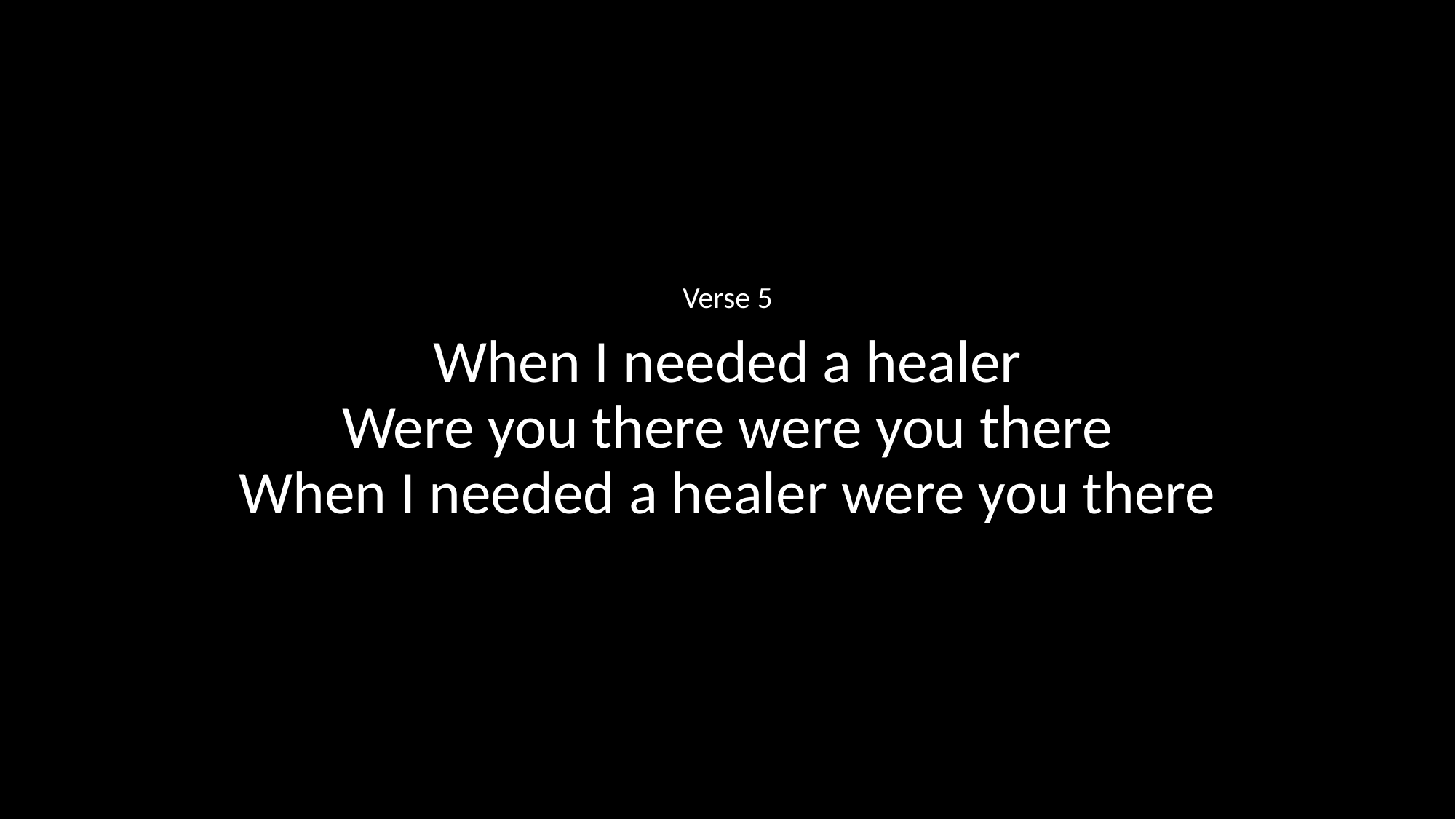

Verse 5
When I needed a healer
Were you there were you there
When I needed a healer were you there